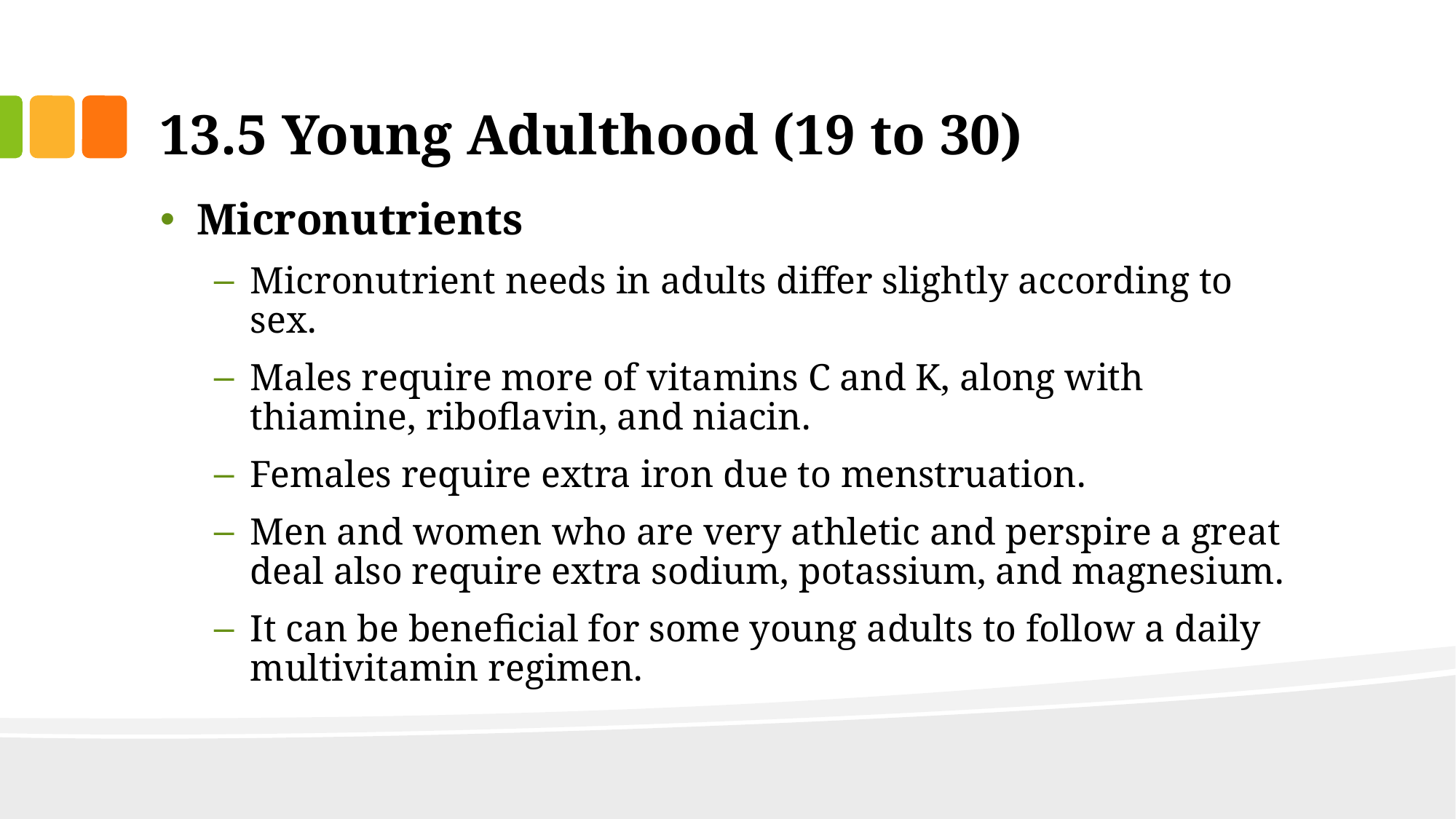

# 13.5 Young Adulthood (19 to 30)
Micronutrients
Micronutrient needs in adults differ slightly according to sex.
Males require more of vitamins C and K, along with thiamine, riboflavin, and niacin.
Females require extra iron due to menstruation.
Men and women who are very athletic and perspire a great deal also require extra sodium, potassium, and magnesium.
It can be beneficial for some young adults to follow a daily multivitamin regimen.